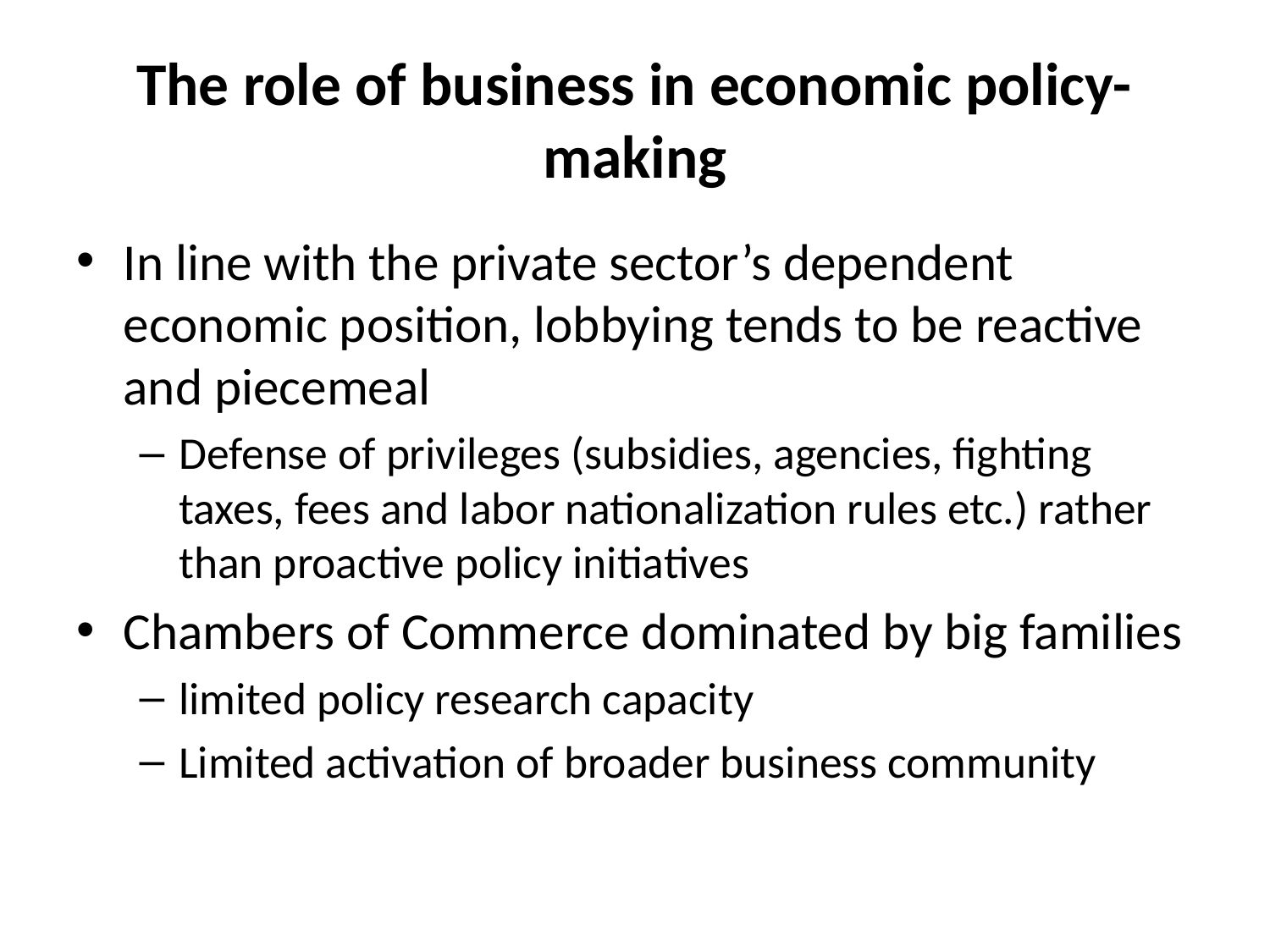

# The role of business in economic policy-making
In line with the private sector’s dependent economic position, lobbying tends to be reactive and piecemeal
Defense of privileges (subsidies, agencies, fighting taxes, fees and labor nationalization rules etc.) rather than proactive policy initiatives
Chambers of Commerce dominated by big families
limited policy research capacity
Limited activation of broader business community